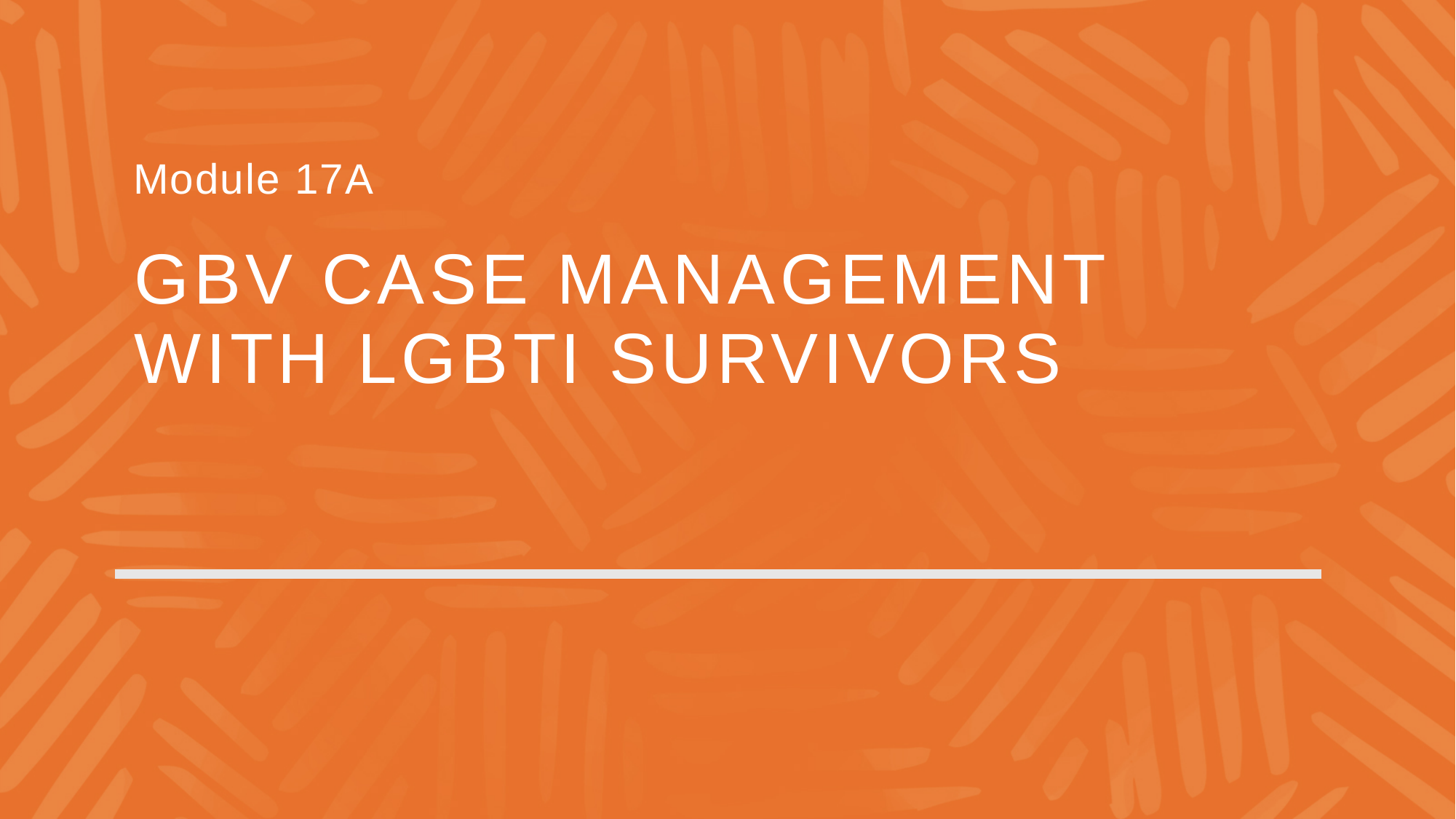

Module 17A

# Gbv case management with lgbti survivors